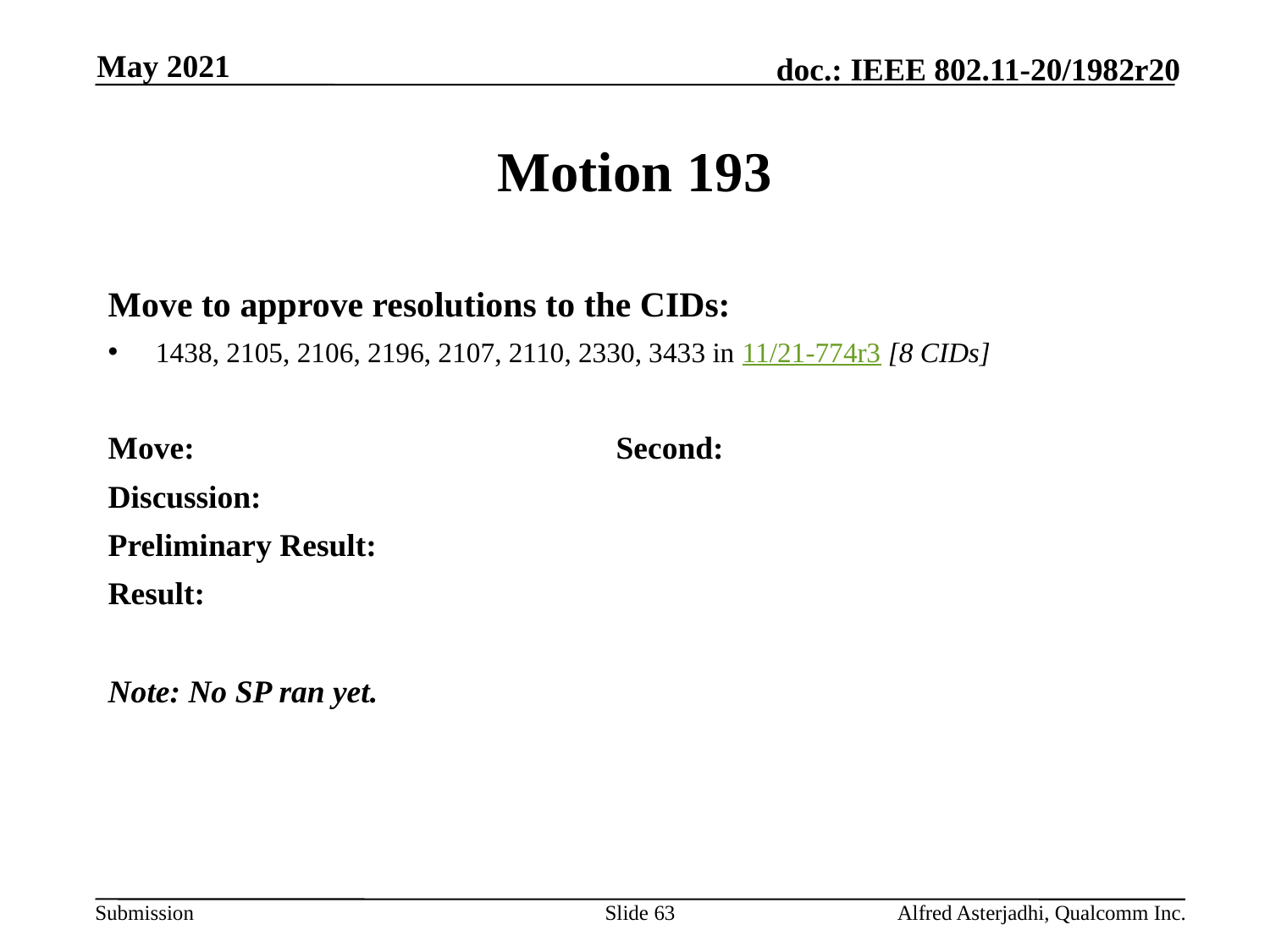

May 2021
# Motion 193
Move to approve resolutions to the CIDs:
1438, 2105, 2106, 2196, 2107, 2110, 2330, 3433 in 11/21-774r3 [8 CIDs]

Move: 				Second:
Discussion:
Preliminary Result:
Result:

Note: No SP ran yet.
Slide 63
Alfred Asterjadhi, Qualcomm Inc.